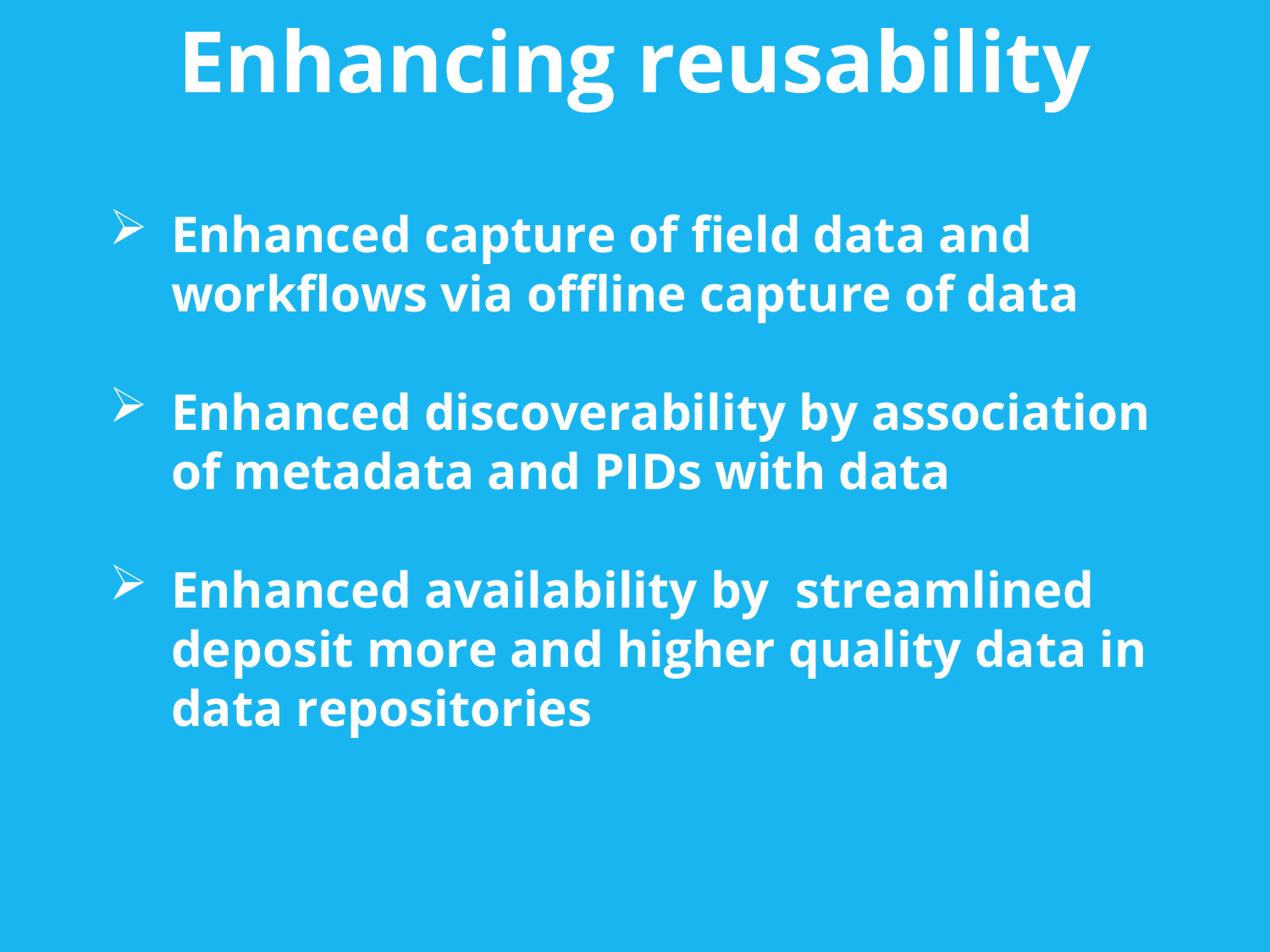

Enhancing reusability

Enhanced capture of field data and workflows via offline capture of data

Enhanced discoverability by association  of metadata and PIDs with data

Enhanced availability by  streamlined deposit more and higher quality data in data repositories